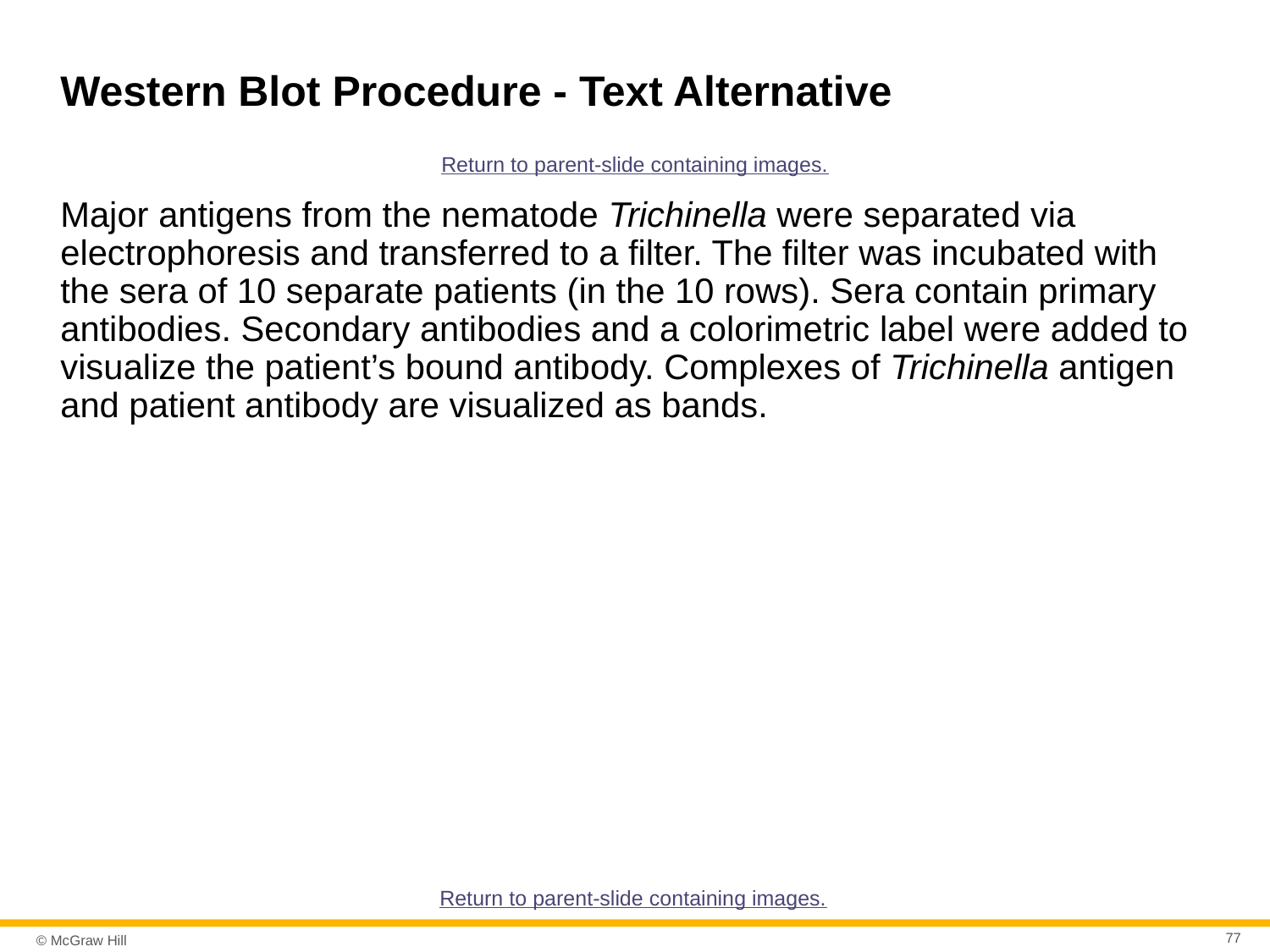

# Western Blot Procedure - Text Alternative
Return to parent-slide containing images.
Major antigens from the nematode Trichinella were separated via electrophoresis and transferred to a filter. The filter was incubated with the sera of 10 separate patients (in the 10 rows). Sera contain primary antibodies. Secondary antibodies and a colorimetric label were added to visualize the patient’s bound antibody. Complexes of Trichinella antigen and patient antibody are visualized as bands.
Return to parent-slide containing images.